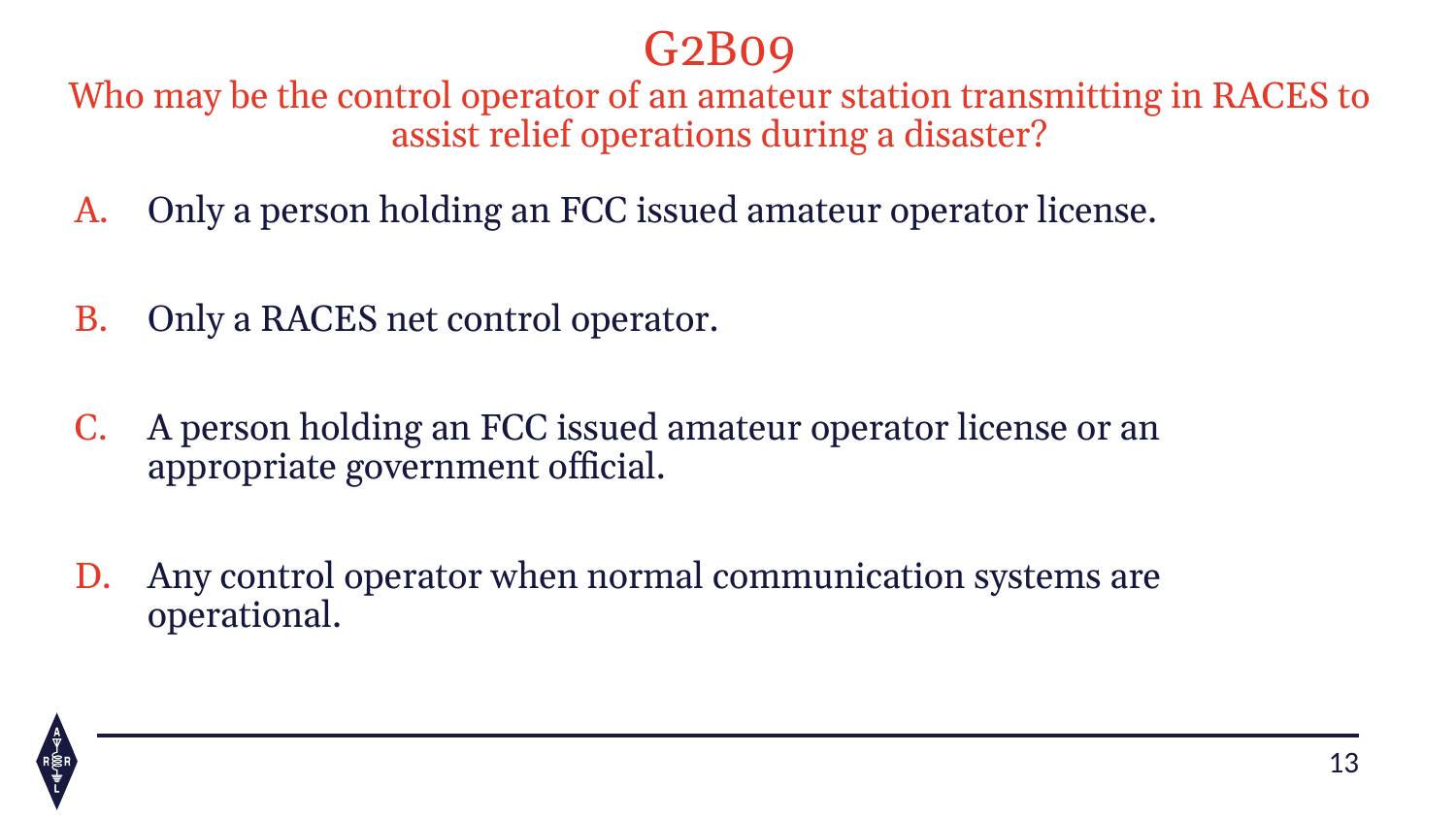

G2B09
Who may be the control operator of an amateur station transmitting in RACES to assist relief operations during a disaster?
Only a person holding an FCC issued amateur operator license.

Only a RACES net control operator.

A person holding an FCC issued amateur operator license or an appropriate government official.

Any control operator when normal communication systems are operational.
13